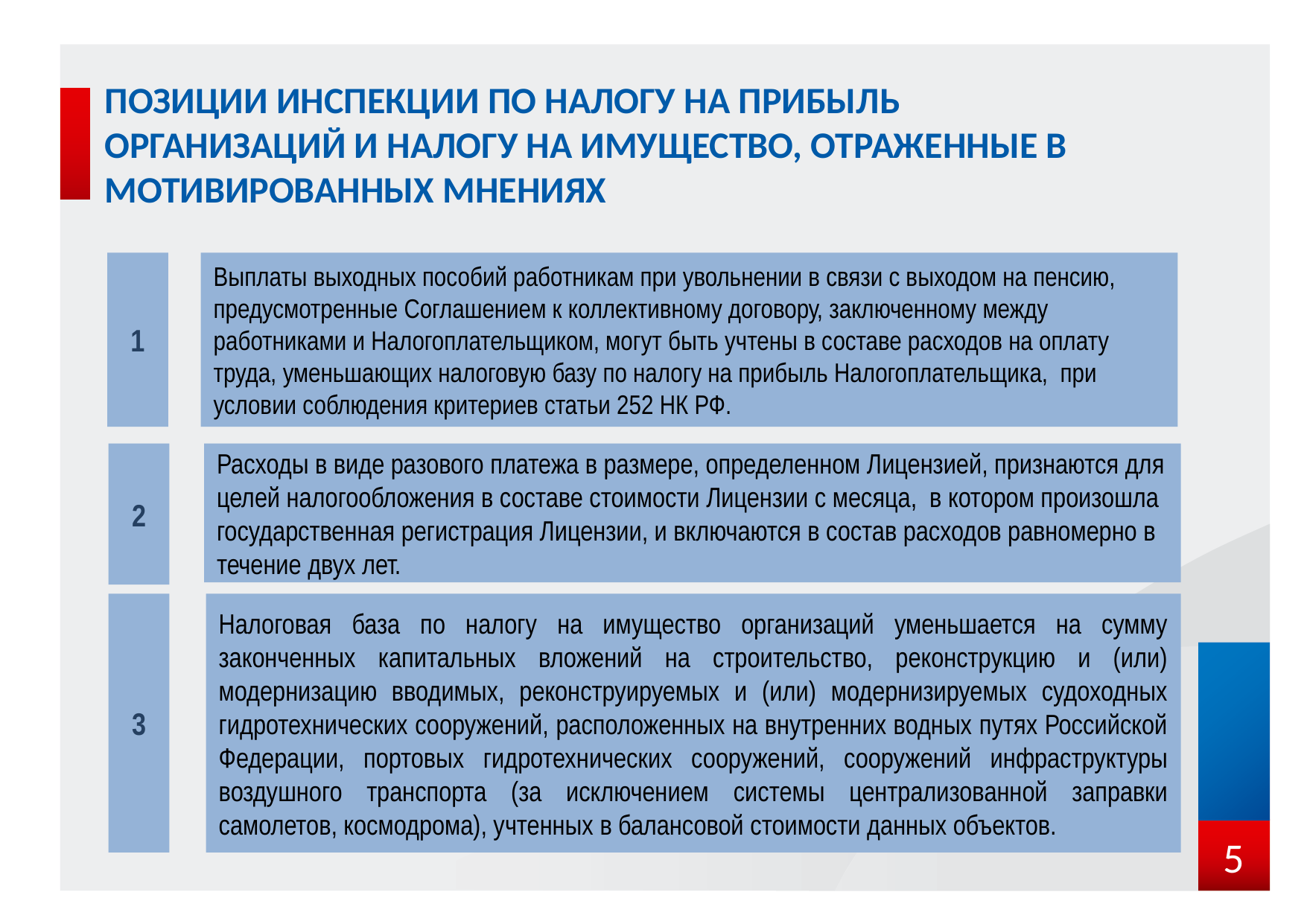

Позиции Инспекции по налогу на прибыль организаций и налогу на имущество, отраженные в Мотивированных мнениях
Выплаты выходных пособий работникам при увольнении в связи с выходом на пенсию, предусмотренные Соглашением к коллективному договору, заключенному между работниками и Налогоплательщиком, могут быть учтены в составе расходов на оплату труда, уменьшающих налоговую базу по налогу на прибыль Налогоплательщика,  при условии соблюдения критериев статьи 252 НК РФ.
1
Расходы в виде разового платежа в размере, определенном Лицензией, признаются для целей налогообложения в составе стоимости Лицензии с месяца,  в котором произошла государственная регистрация Лицензии, и включаются в состав расходов равномерно в течение двух лет.
2
Налоговая база по налогу на имущество организаций уменьшается на сумму законченных капитальных вложений на строительство, реконструкцию и (или) модернизацию вводимых, реконструируемых и (или) модернизируемых судоходных гидротехнических сооружений, расположенных на внутренних водных путях Российской Федерации, портовых гидротехнических сооружений, сооружений инфраструктуры воздушного транспорта (за исключением системы централизованной заправки самолетов, космодрома), учтенных в балансовой стоимости данных объектов.
3
5